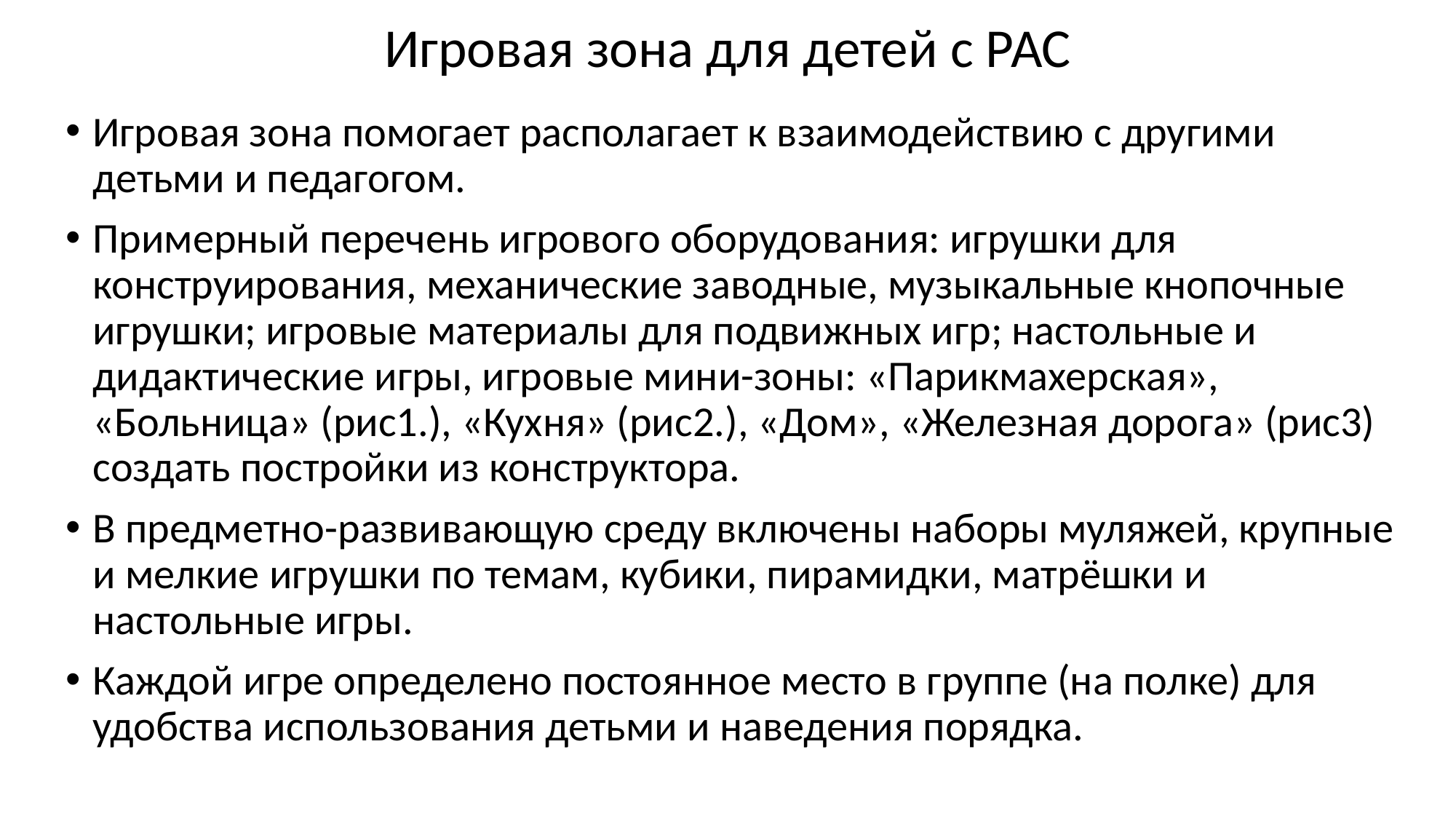

# Игровая зона для детей с РАС
Игровая зона помогает располагает к взаимодействию с другими детьми и педагогом.
Примерный перечень игрового оборудования: игрушки для конструирования, механические заводные, музыкальные кнопочные игрушки; игровые материалы для подвижных игр; настольные и дидактические игры, игровые мини-зоны: «Парикмахерская», «Больница» (рис1.), «Кухня» (рис2.), «Дом», «Железная дорога» (рис3) создать постройки из конструктора.
В предметно-развивающую среду включены наборы муляжей, крупные и мелкие игрушки по темам, кубики, пирамидки, матрёшки и настольные игры.
Каждой игре определено постоянное место в группе (на полке) для удобства использования детьми и наведения порядка.